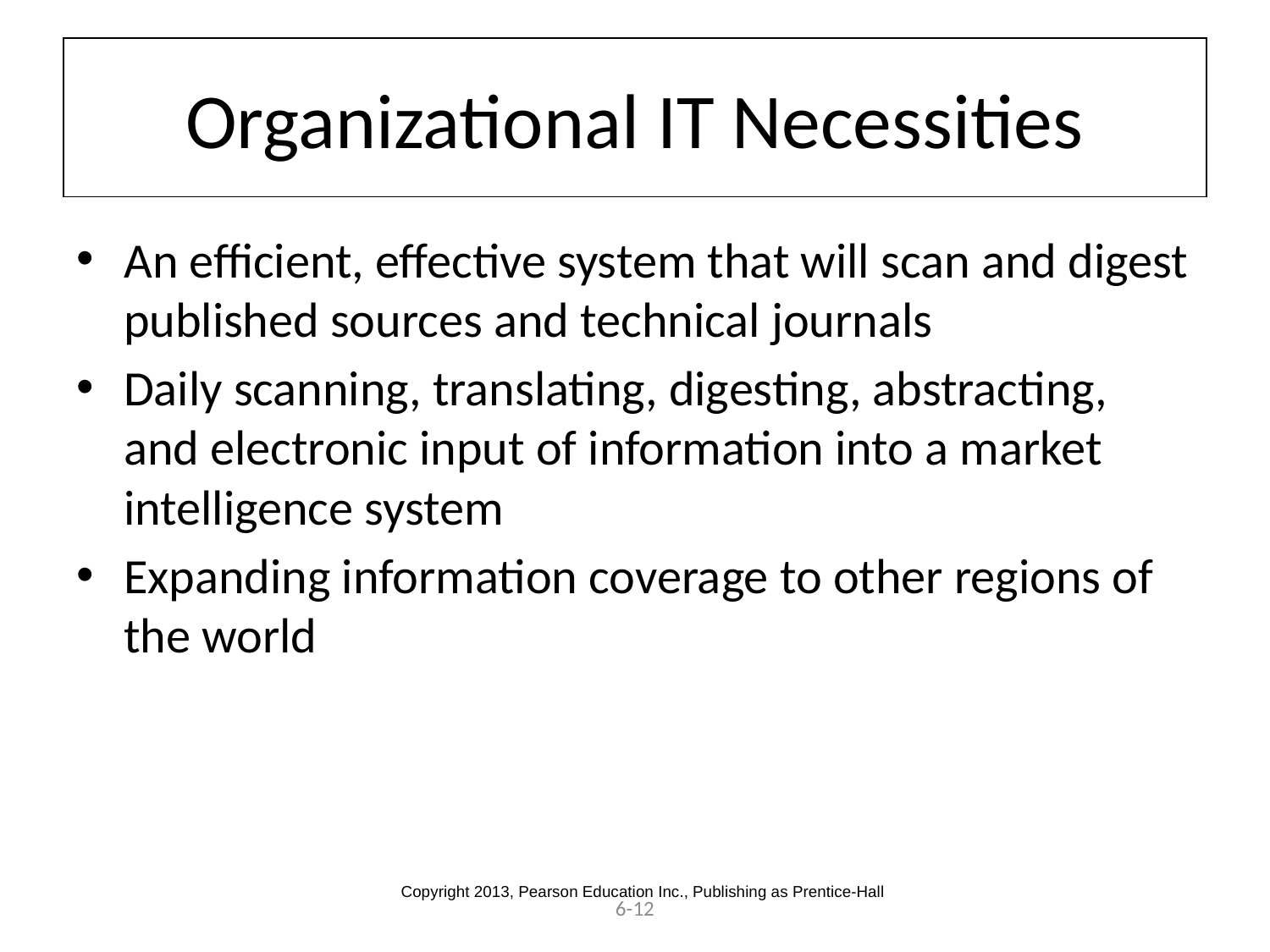

# Organizational IT Necessities
An efficient, effective system that will scan and digest published sources and technical journals
Daily scanning, translating, digesting, abstracting, and electronic input of information into a market intelligence system
Expanding information coverage to other regions of the world
Copyright 2013, Pearson Education Inc., Publishing as Prentice-Hall

6-12